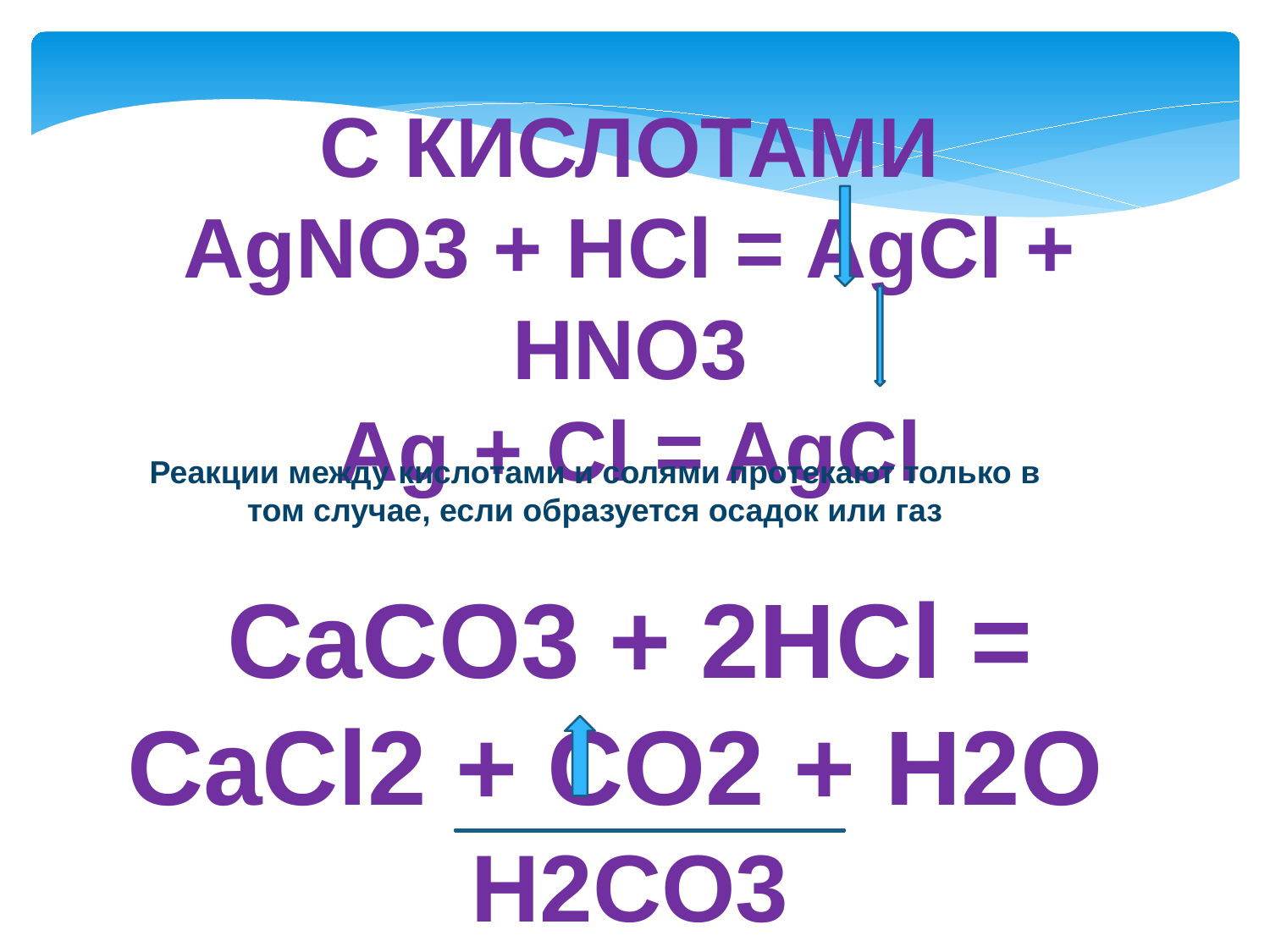

С КИСЛОТАМИ
AgNO3 + HCl = AgCl + HNO3
Ag + Cl = AgCl

Реакции между кислотами и солями протекают только в том случае, если образуется осадок или газ
CaCO3 + 2HCl = CaCl2 + CO2 + H2O

H2CO3